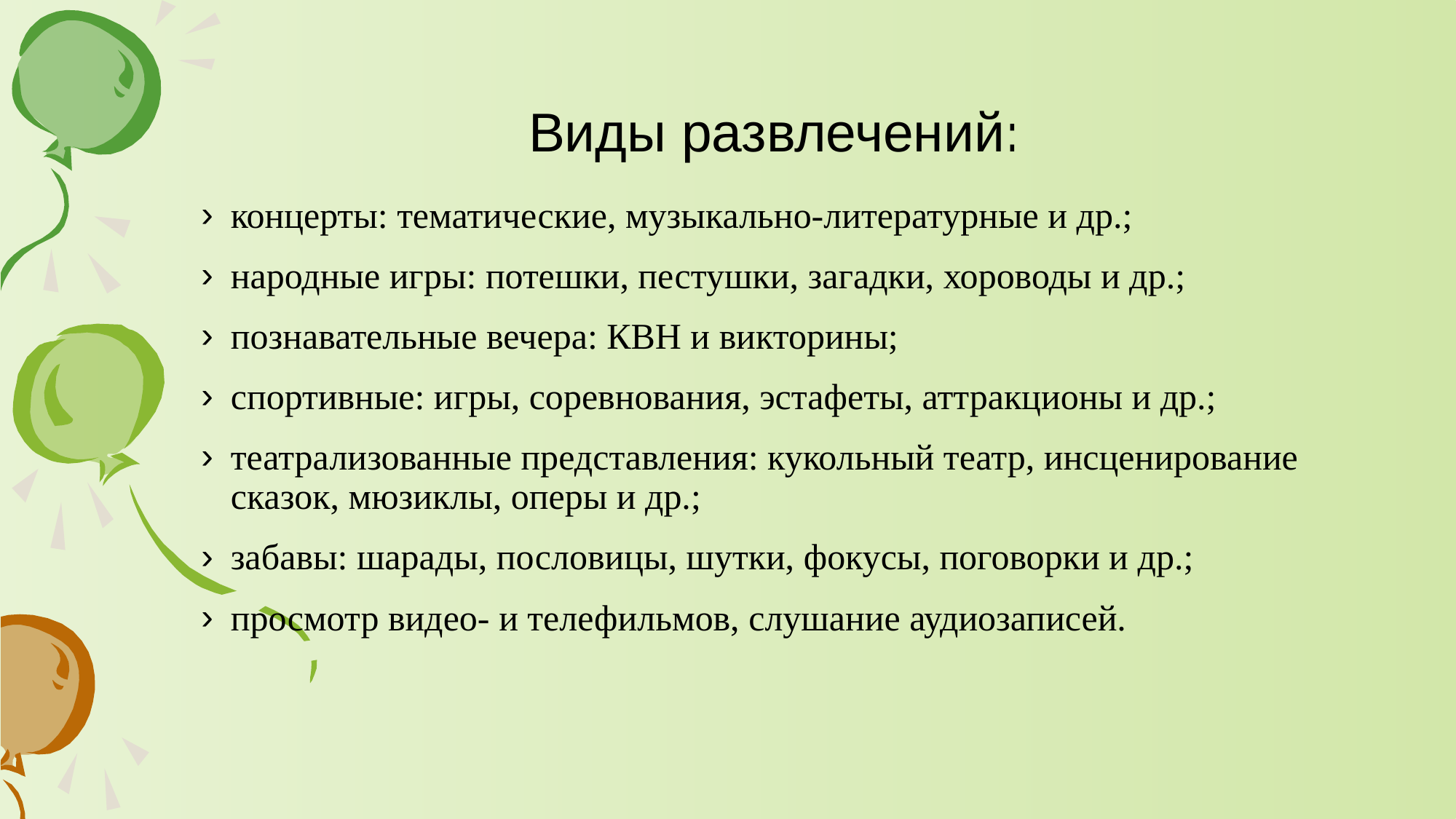

# Виды развлечений:
концерты: тематические, музыкально-литературные и др.;
народные игры: потешки, пестушки, загадки, хороводы и др.;
познавательные вечера: КВН и викторины;
спортивные: игры, соревнования, эстафеты, аттракционы и др.;
театрализованные представления: кукольный театр, инсценирование сказок, мюзиклы, оперы и др.;
забавы: шарады, пословицы, шутки, фокусы, поговорки и др.;
просмотр видео- и телефильмов, слушание аудиозаписей.